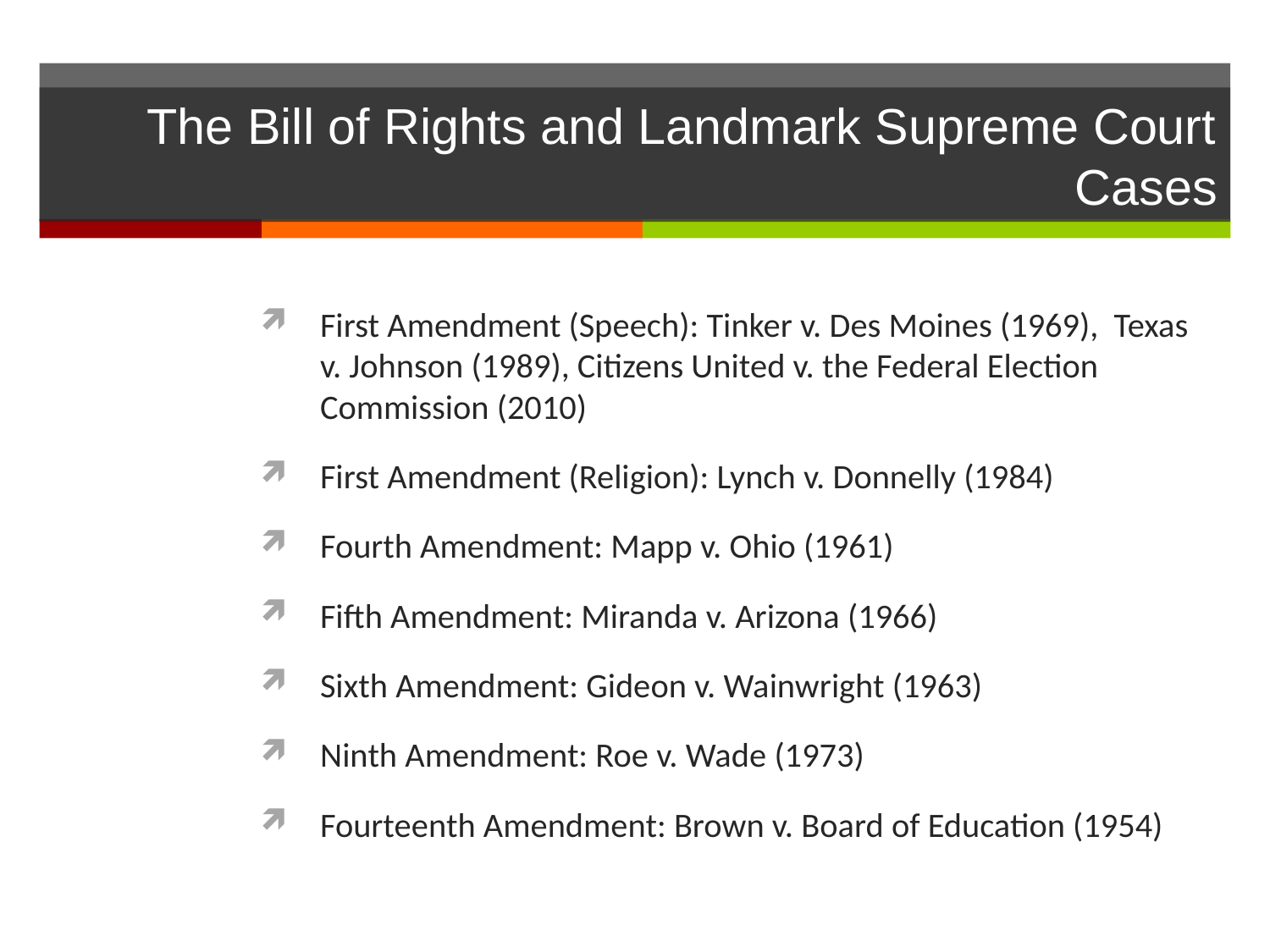

# The Bill of Rights and Landmark Supreme Court Cases
First Amendment (Speech): Tinker v. Des Moines (1969),  Texas v. Johnson (1989), Citizens United v. the Federal Election Commission (2010)
First Amendment (Religion): Lynch v. Donnelly (1984)
Fourth Amendment: Mapp v. Ohio (1961)
Fifth Amendment: Miranda v. Arizona (1966)
Sixth Amendment: Gideon v. Wainwright (1963)
Ninth Amendment: Roe v. Wade (1973)
Fourteenth Amendment: Brown v. Board of Education (1954)